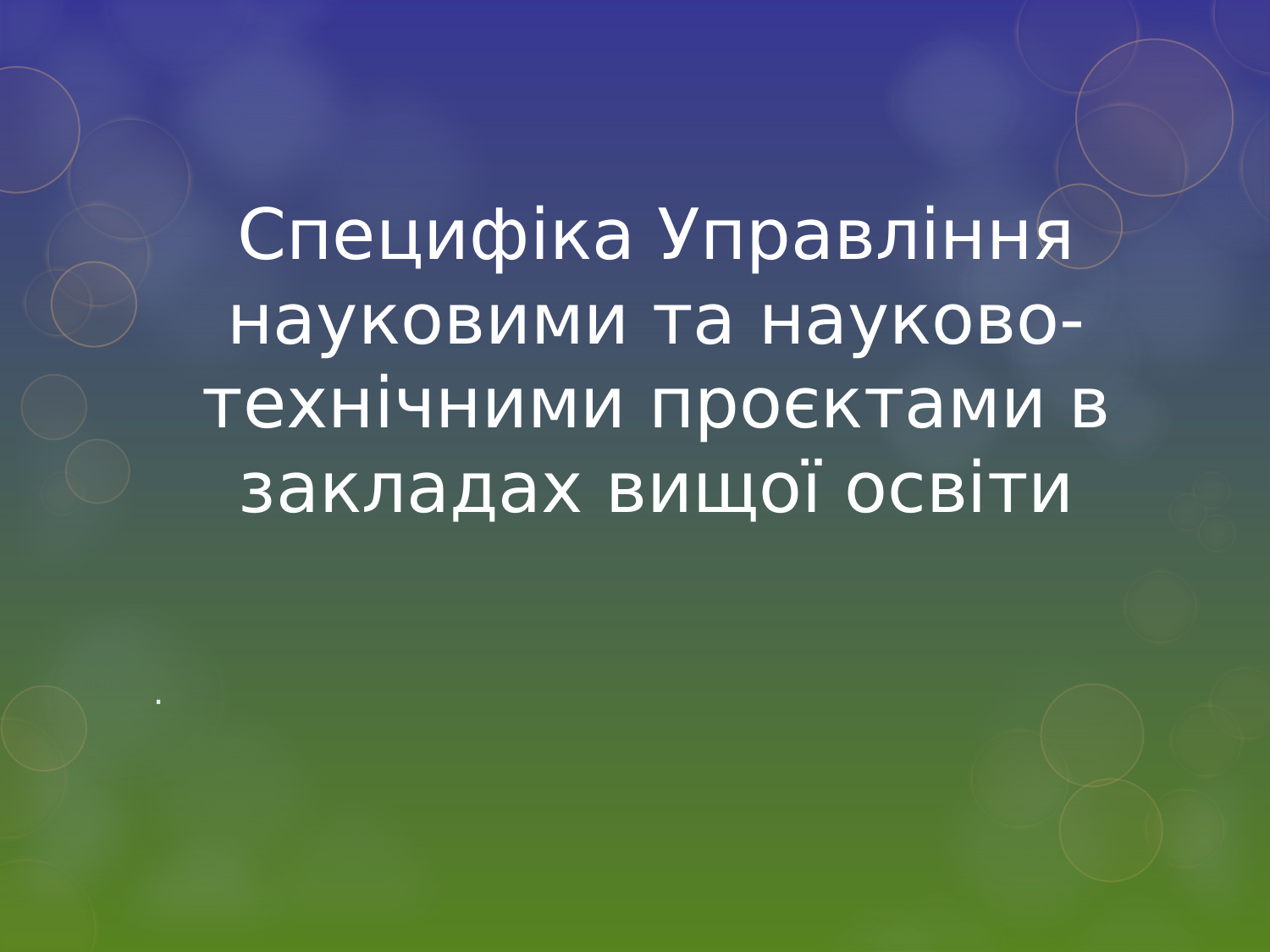

# Специфіка Управління науковими та науково-технічними проєктами в закладах вищої освіти
.